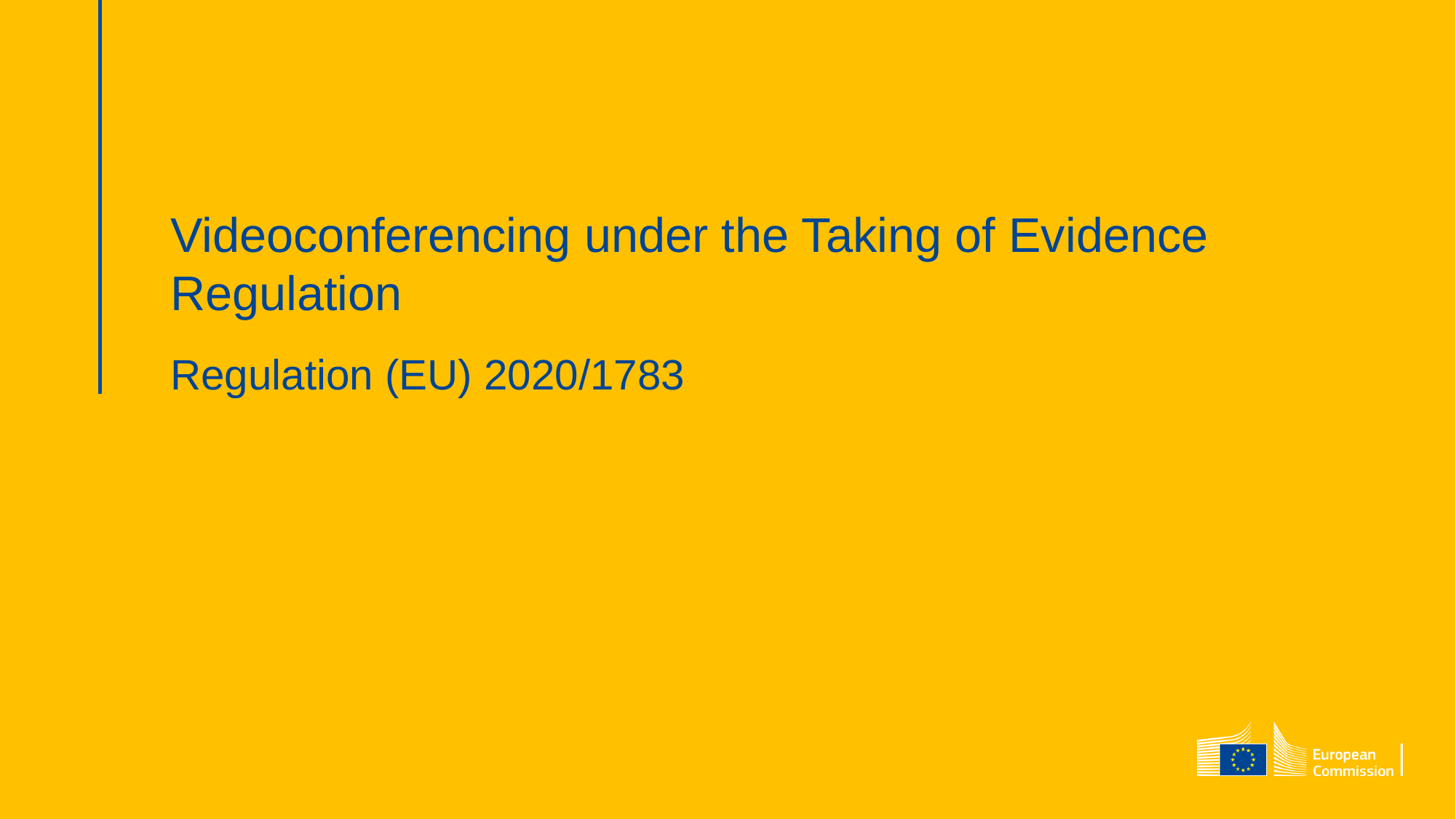

Videoconferencing under the Taking of Evidence Regulation
Regulation (EU) 2020/1783